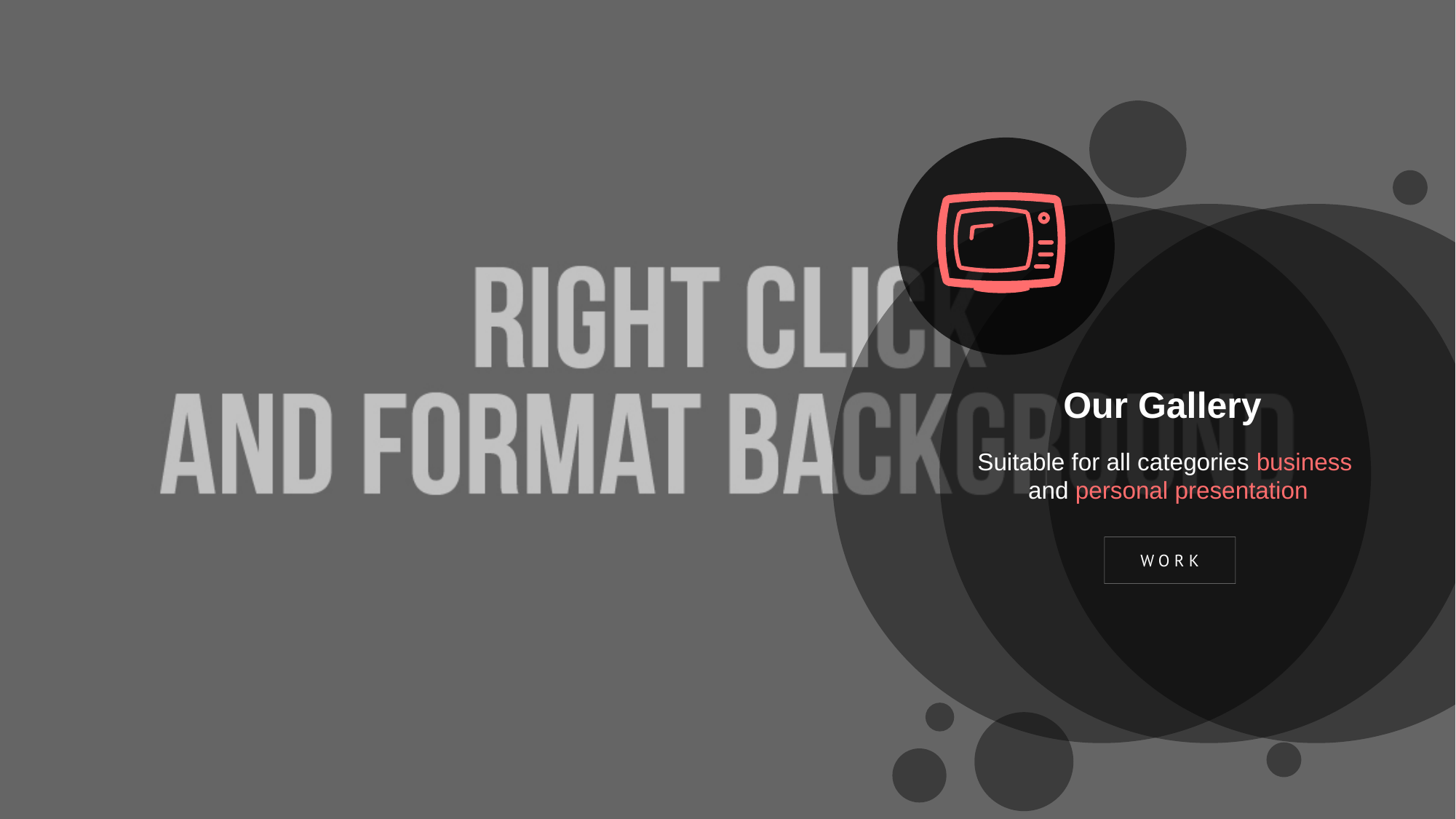

Our Gallery
Suitable for all categories business
and personal presentation

WORK